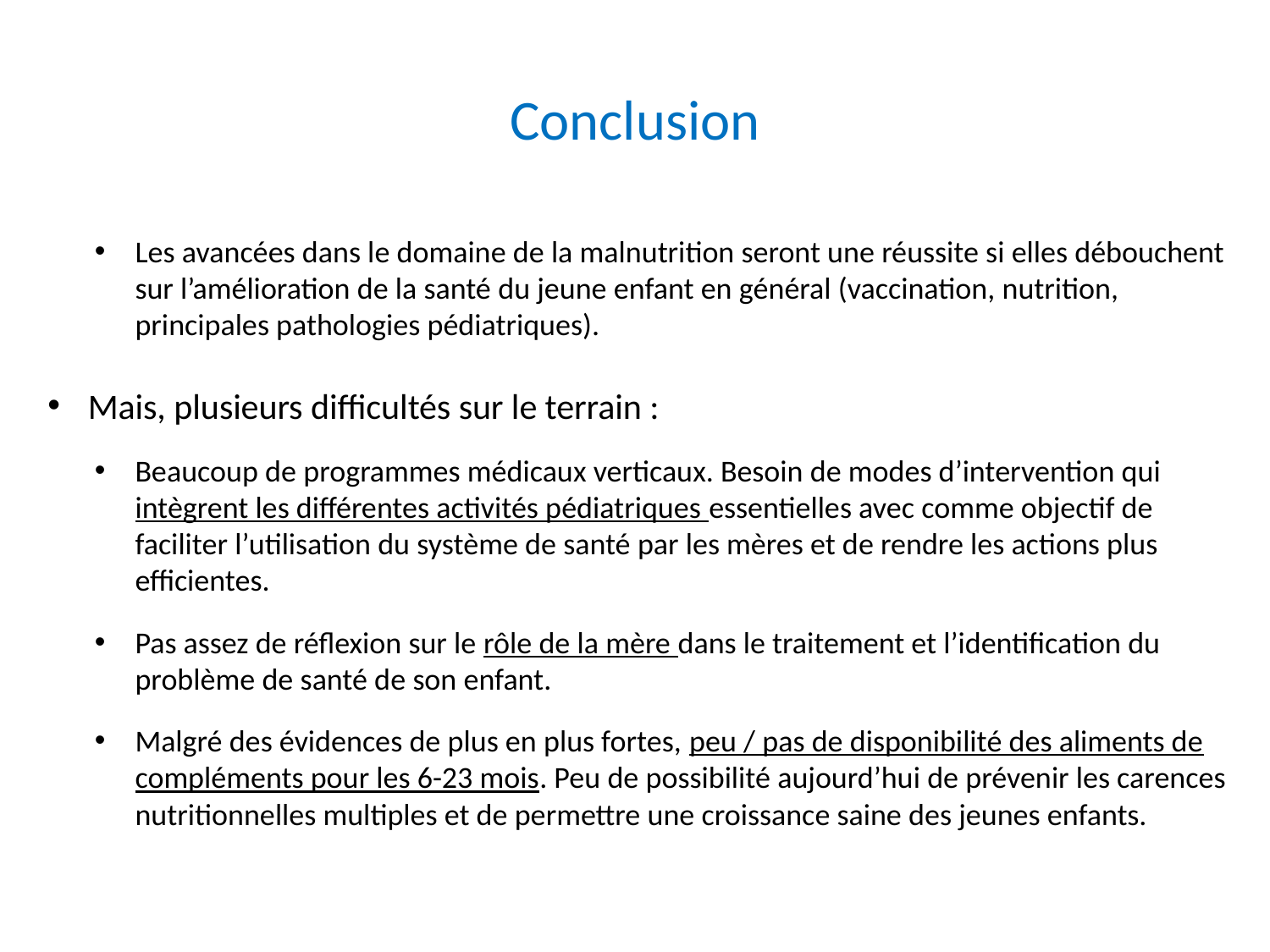

# Conclusion

Les avancées dans le domaine de la malnutrition seront une réussite si elles débouchent sur l’amélioration de la santé du jeune enfant en général (vaccination, nutrition, principales pathologies pédiatriques).

Mais, plusieurs difficultés sur le terrain :

Beaucoup de programmes médicaux verticaux. Besoin de modes d’intervention qui intègrent les différentes activités pédiatriques essentielles avec comme objectif de  faciliter l’utilisation du système de santé par les mères et de rendre les actions plus efficientes.

Pas assez de réflexion sur le rôle de la mère dans le traitement et l’identification du problème de santé de son enfant.

Malgré des évidences de plus en plus fortes, peu / pas de disponibilité des aliments de compléments pour les 6-23 mois. Peu de possibilité aujourd’hui de prévenir les carences nutritionnelles multiples et de permettre une croissance saine des jeunes enfants.